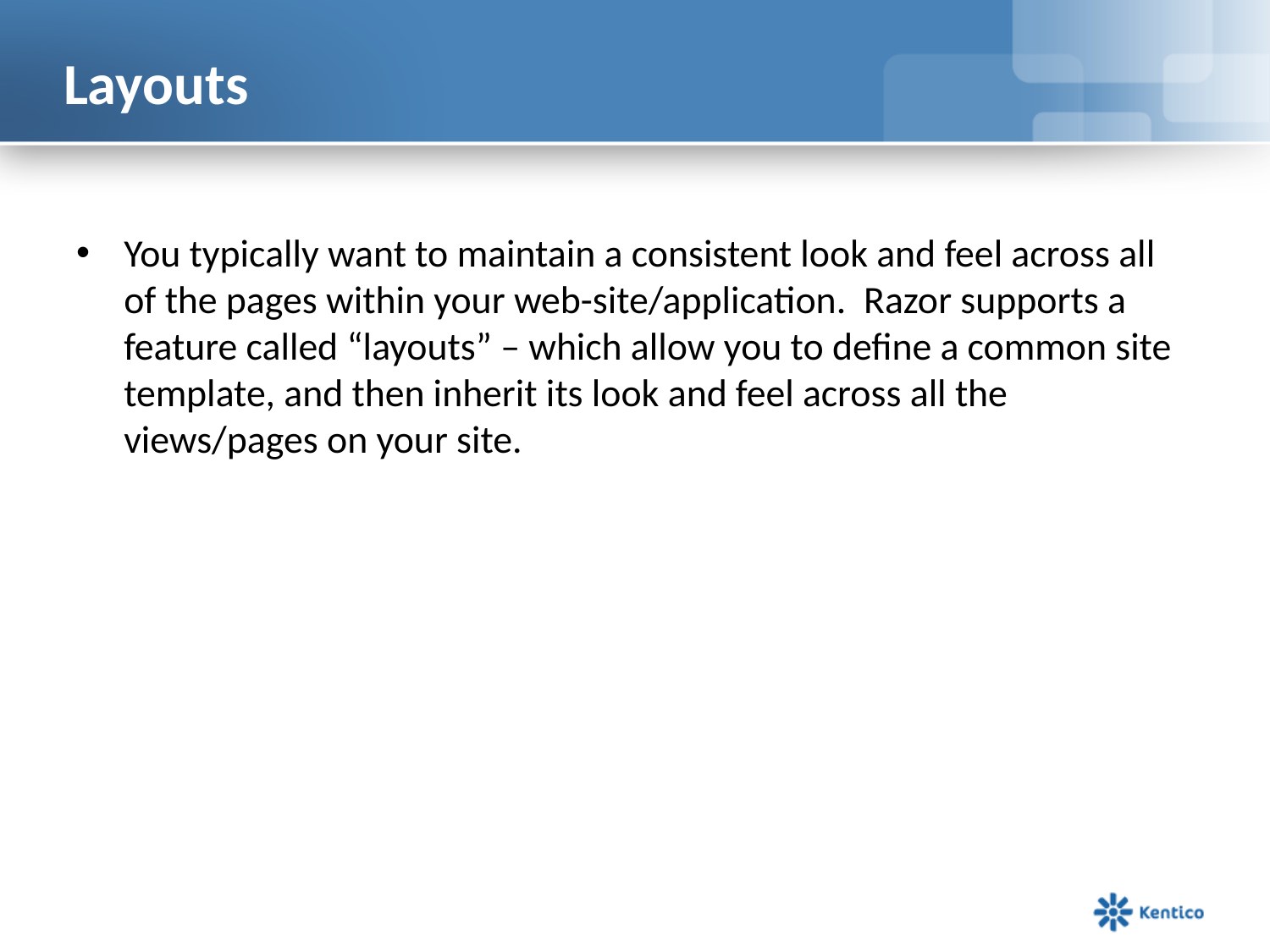

# Layouts
You typically want to maintain a consistent look and feel across all of the pages within your web-site/application.  Razor supports a feature called “layouts” – which allow you to define a common site template, and then inherit its look and feel across all the views/pages on your site.